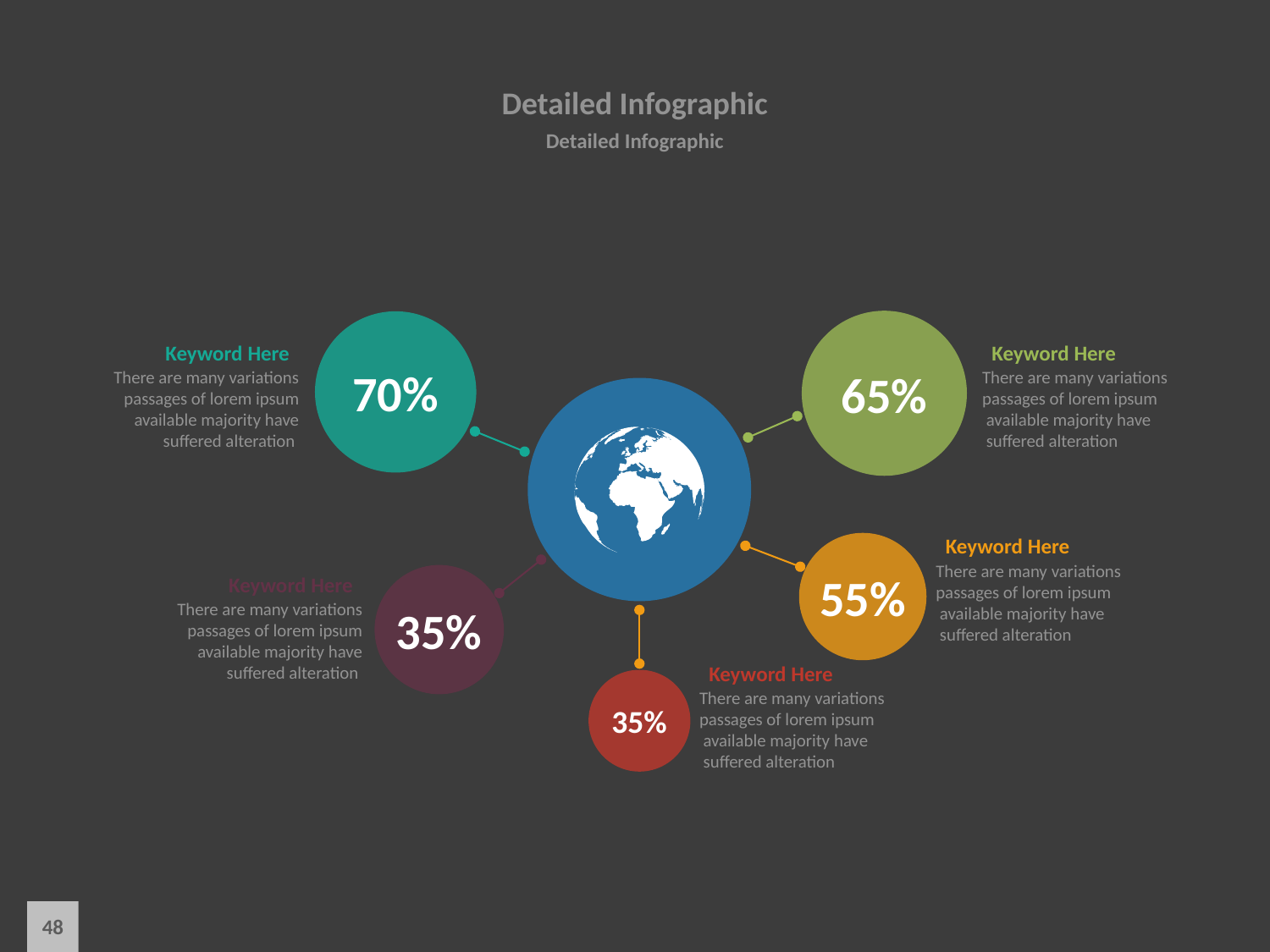

# Detailed Infographic
Detailed Infographic

Keyword Here
There are many variations passages of lorem ipsum
 available majority have
 suffered alteration
Keyword Here
There are many variations passages of lorem ipsum
 available majority have
 suffered alteration
70%
65%

Keyword Here
There are many variations passages of lorem ipsum
 available majority have
 suffered alteration

55%

Keyword Here
There are many variations passages of lorem ipsum
 available majority have
 suffered alteration
35%

Keyword Here
There are many variations passages of lorem ipsum
 available majority have
 suffered alteration

35%